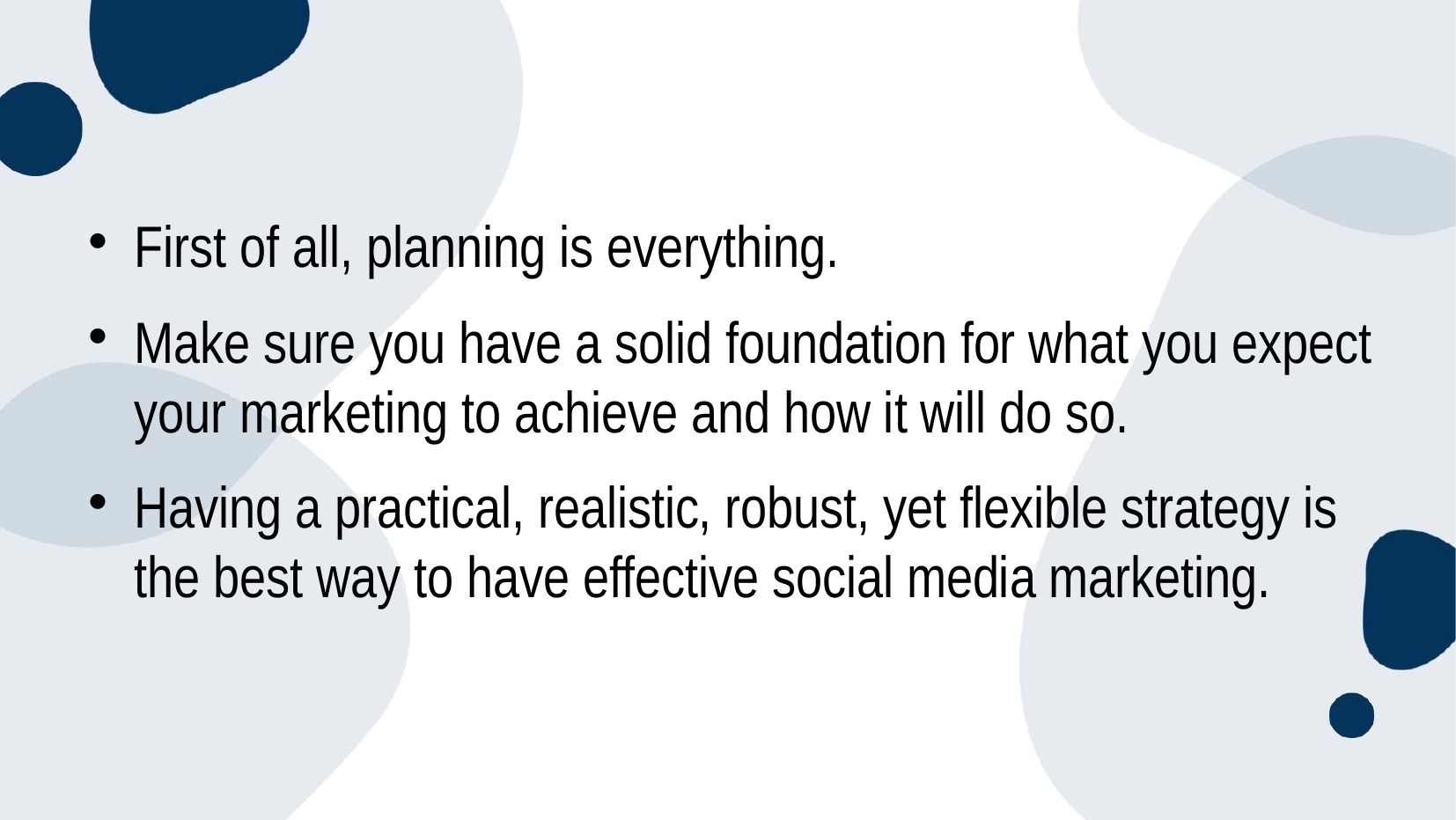

First of all, planning is everything.
Make sure you have a solid foundation for what you expect your marketing to achieve and how it will do so.
Having a practical, realistic, robust, yet flexible strategy is the best way to have effective social media marketing.